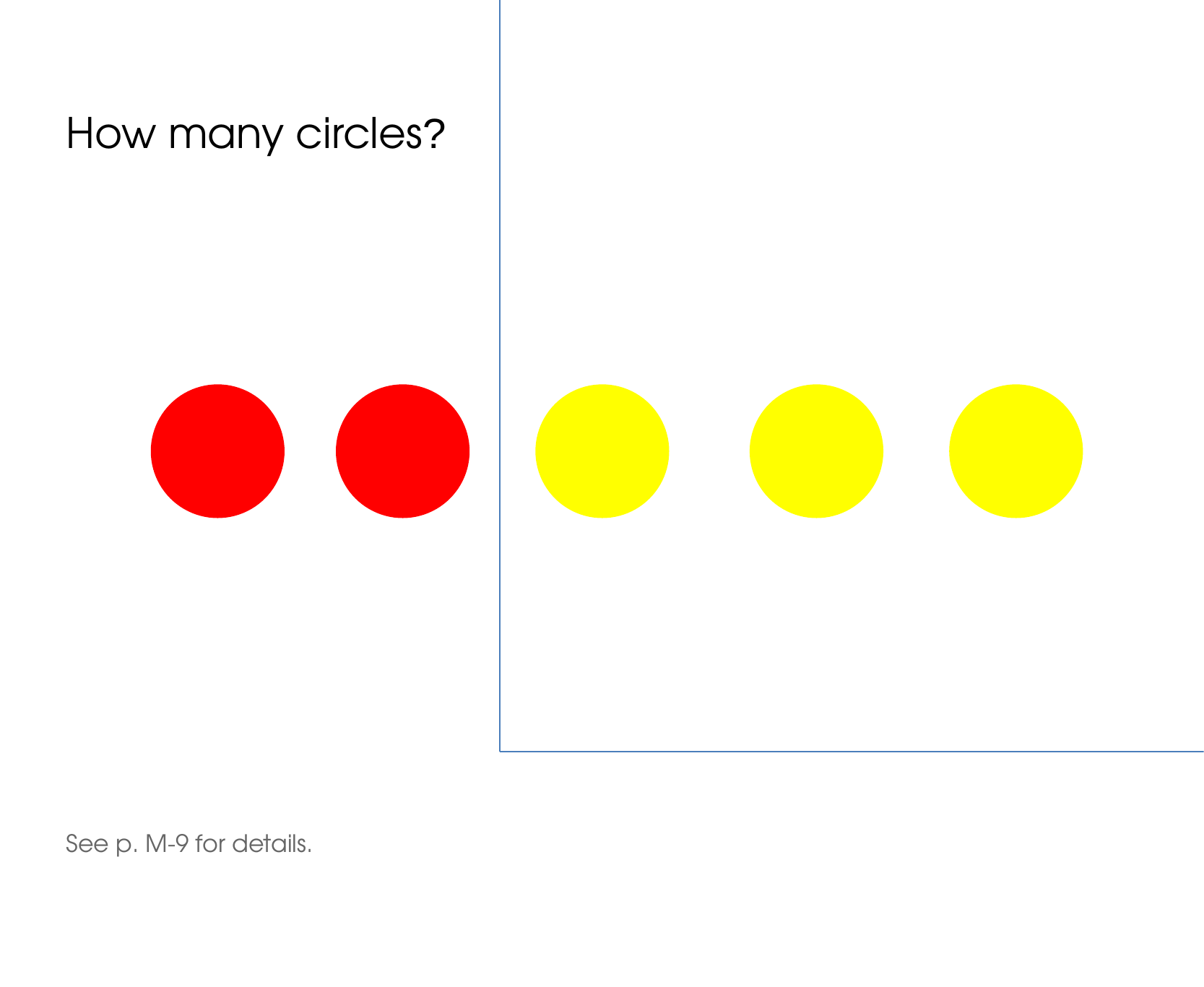

How many circles?

See p. M-9 for details.